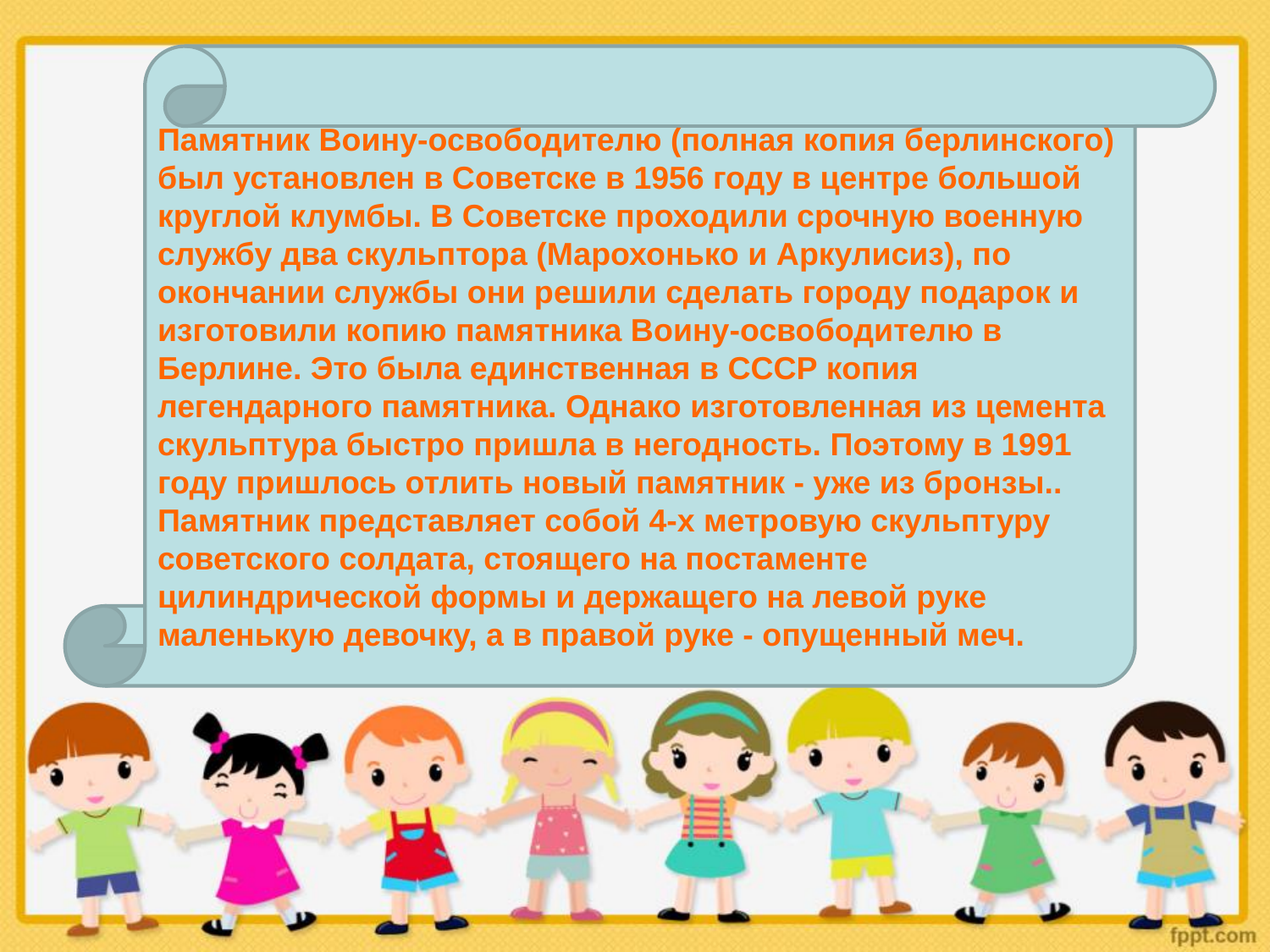

Памятник Воину-освободителю (полная копия берлинского) был установлен в Советске в 1956 году в центре большой круглой клумбы. В Советске проходили срочную военную службу два скульптора (Марохонько и Аркулисиз), по окончании службы они решили сделать городу подарок и изготовили копию памятника Воину-освободителю в Берлине. Это была единственная в СССР копия легендарного памятника. Однако изготовленная из цемента скульптура быстро пришла в негодность. Поэтому в 1991 году пришлось отлить новый памятник - уже из бронзы.. Памятник представляет собой 4-х метровую скульптуру советского солдата, стоящего на постаменте цилиндрической формы и держащего на левой руке маленькую девочку, а в правой руке - опущенный меч.